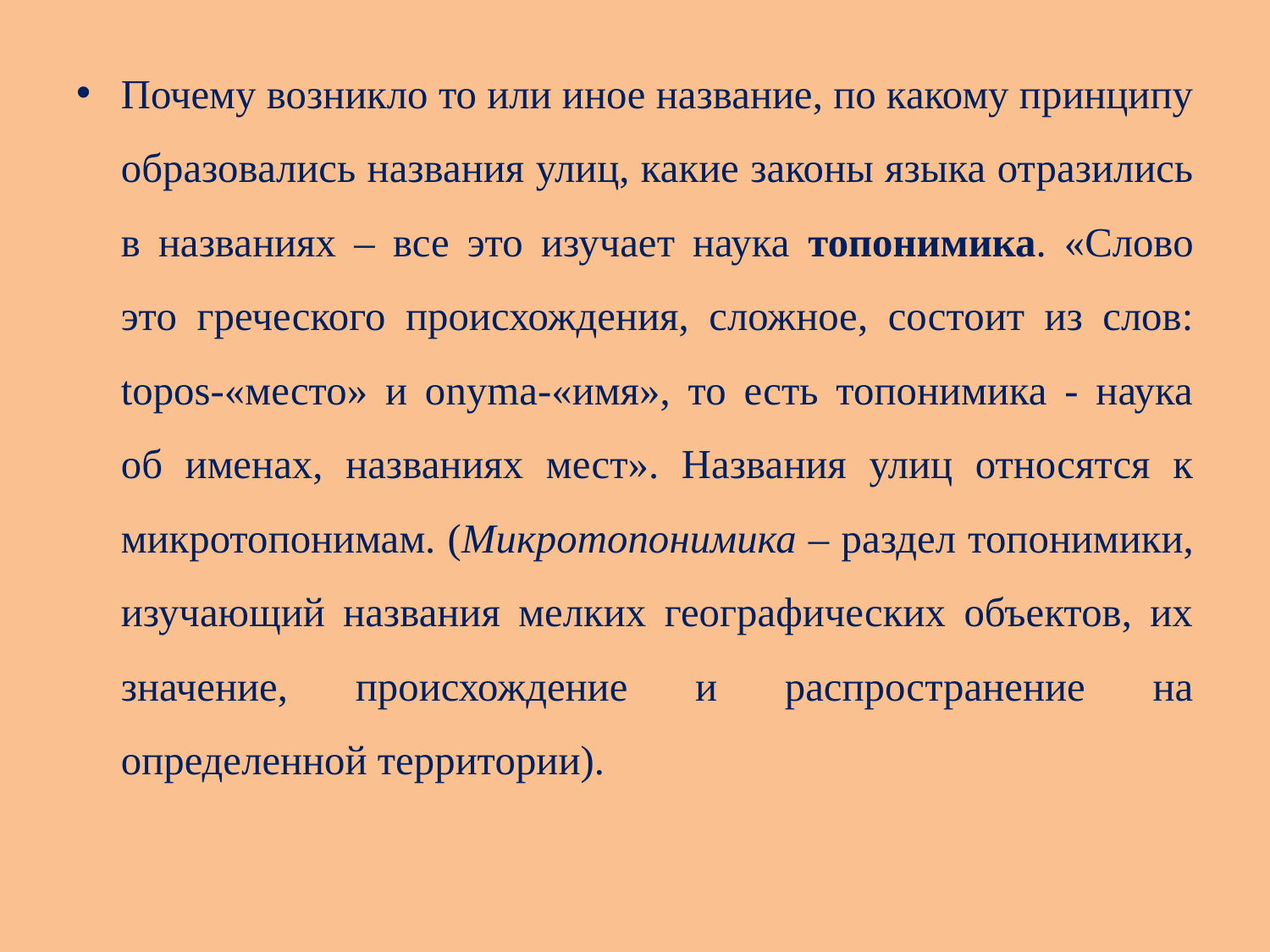

Почему возникло то или иное название, по какому принципу образовались названия улиц, какие законы языка отразились в названиях – все это изучает наука топонимика. «Слово это греческого происхождения, сложное, состоит из слов: topos-«место» и onyma-«имя», то есть топонимика - наука об именах, названиях мест». Названия улиц относятся к микротопонимам. (Микротопонимика – раздел топонимики, изучающий названия мелких географических объектов, их значение, происхождение и распространение на определенной территории).

#